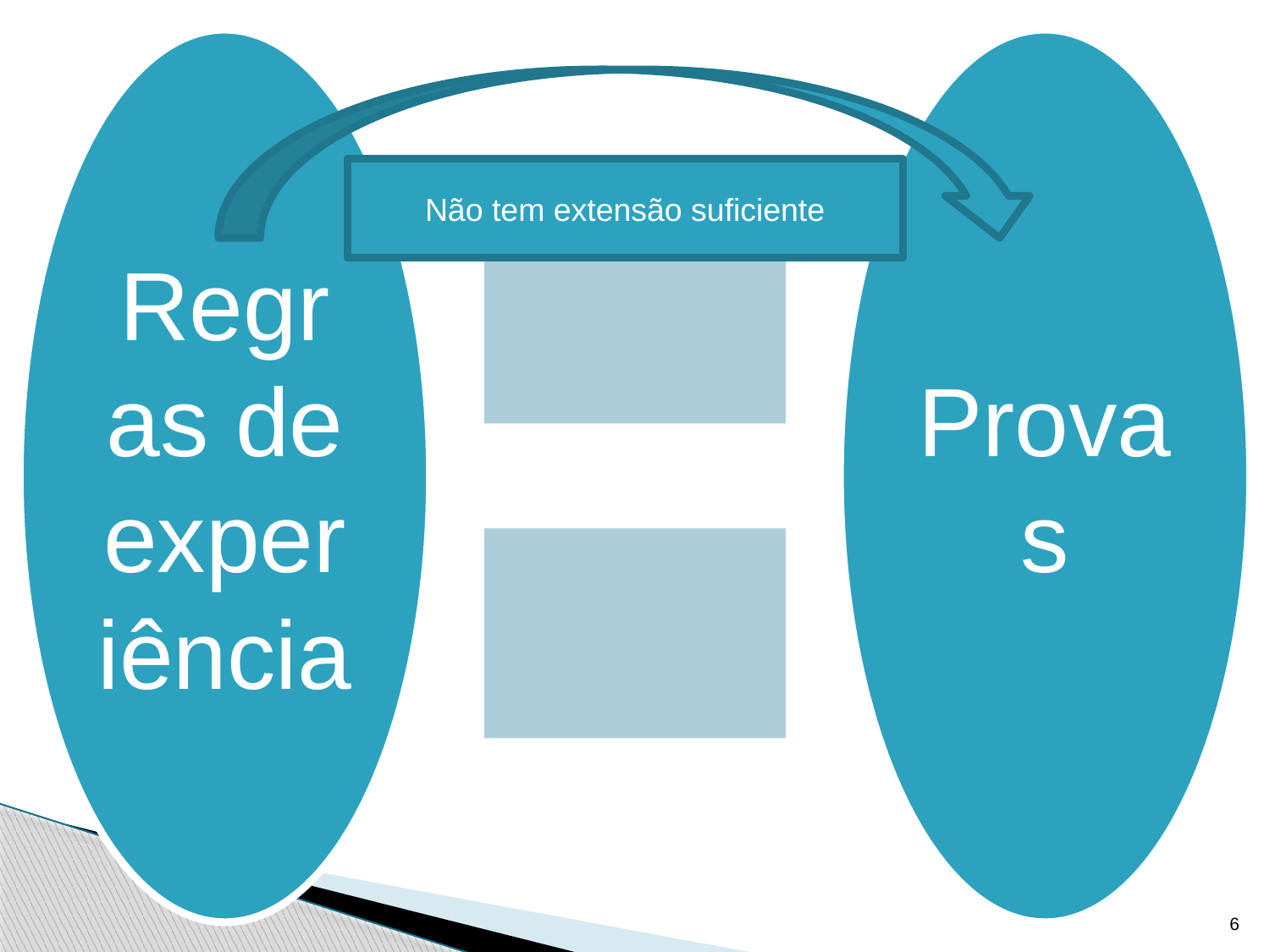

Regras de experiência
Provas

Não tem extensão suficiente
6